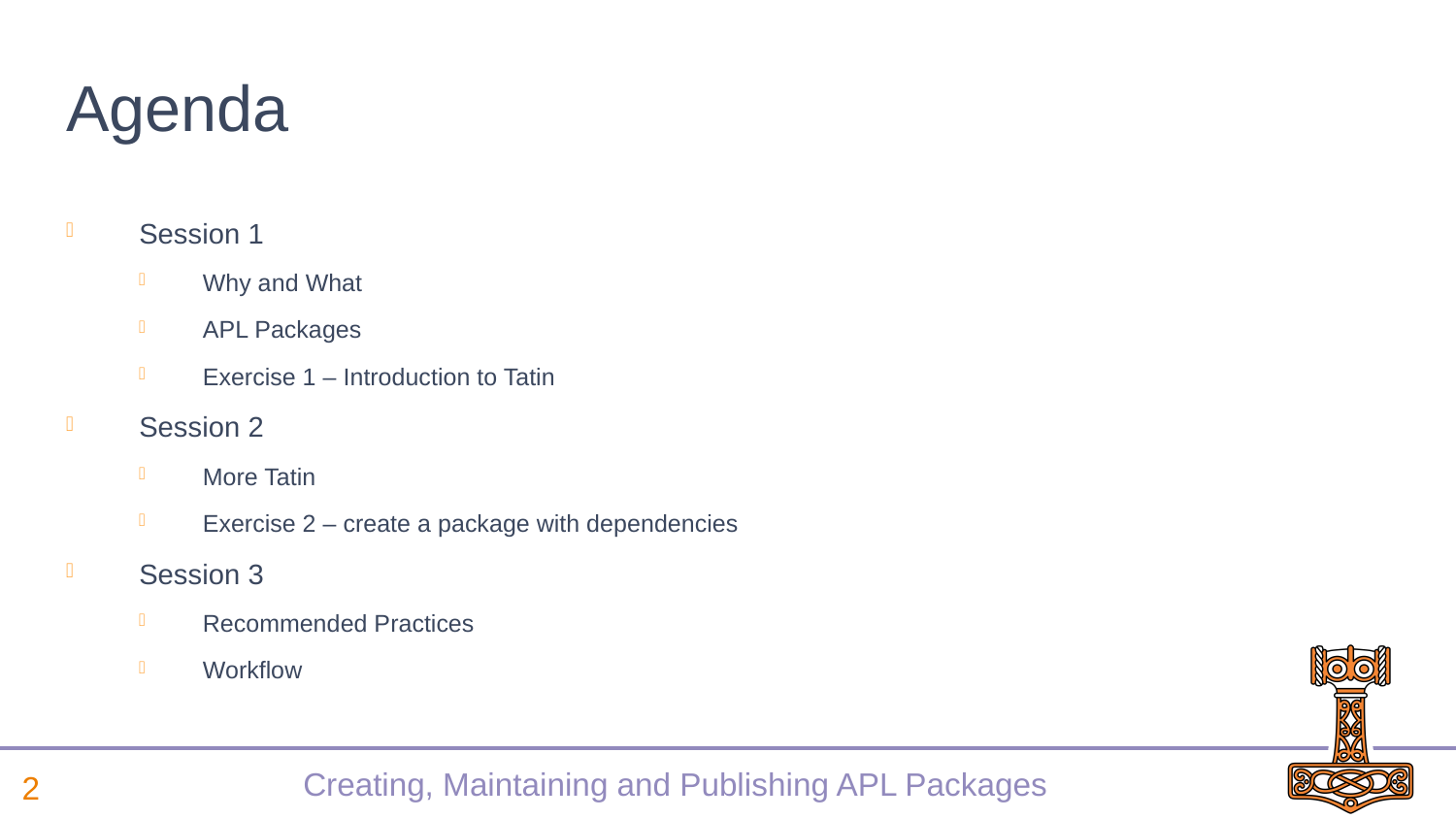

# Agenda
Session 1
Why and What
APL Packages
Exercise 1 – Introduction to Tatin
Session 2
More Tatin
Exercise 2 – create a package with dependencies
Session 3
Recommended Practices
Workflow